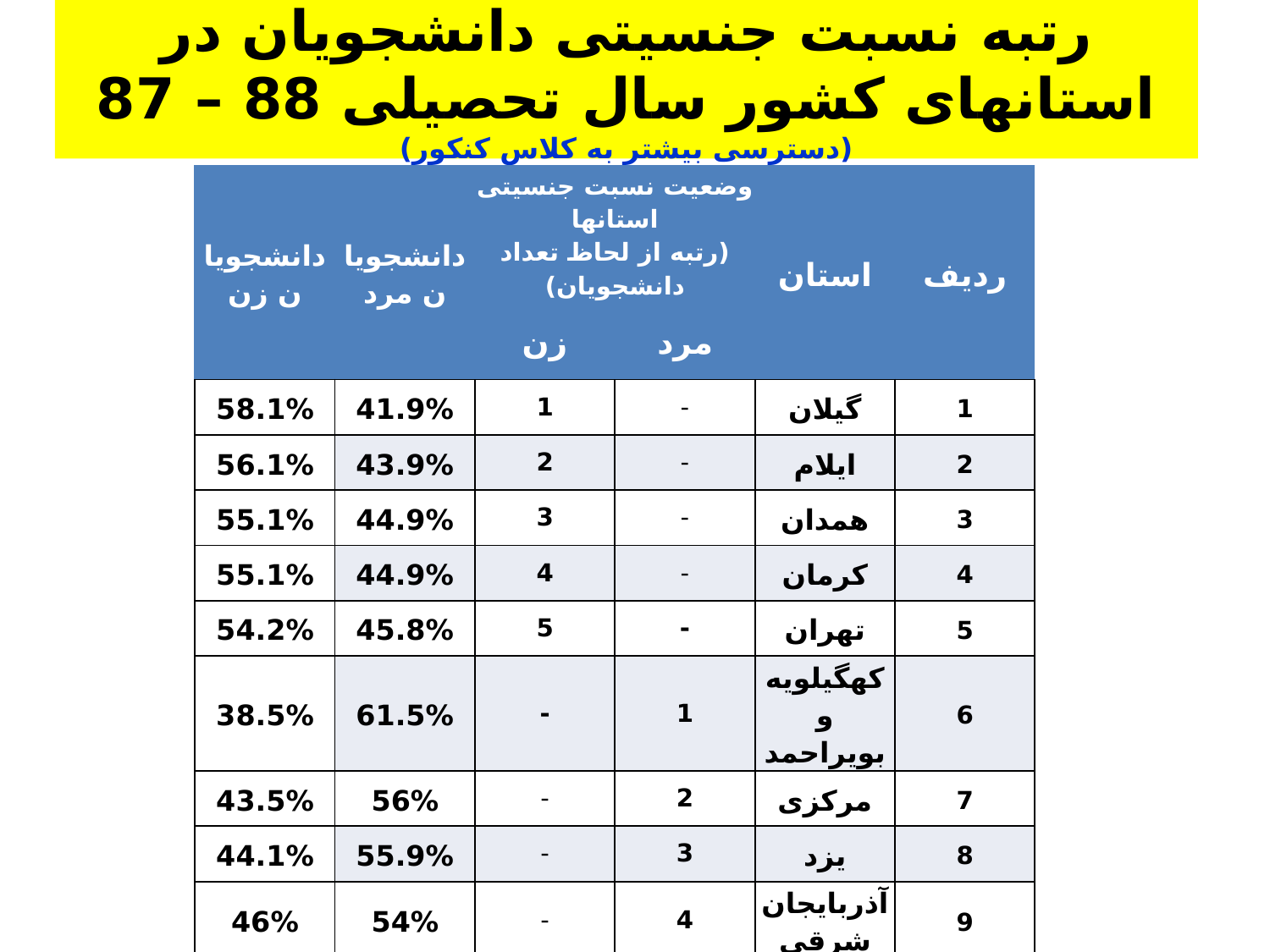

# رتبه نسبت جنسیتی دانشجویان در استانهای کشور سال تحصیلی 88 – 87 (دسترسی بیشتر به کلاس کنکور)
| دانشجویان زن | دانشجویان مرد | وضعیت نسبت جنسیتی استانها (رتبه از لحاظ تعداد دانشجویان) |  | استان | ردیف |
| --- | --- | --- | --- | --- | --- |
|  |  | زن | مرد |  |  |
| 58.1% | 41.9% | 1 | - | گیلان | 1 |
| 56.1% | 43.9% | 2 | - | ایلام | 2 |
| 55.1% | 44.9% | 3 | - | همدان | 3 |
| 55.1% | 44.9% | 4 | - | کرمان | 4 |
| 54.2% | 45.8% | 5 | - | تهران | 5 |
| 38.5% | 61.5% | - | 1 | کهگیلویه و بویراحمد | 6 |
| 43.5% | 56% | - | 2 | مرکزی | 7 |
| 44.1% | 55.9% | - | 3 | یزد | 8 |
| 46% | 54% | - | 4 | آذربایجان شرقی | 9 |
| 47.5% | 52.5% | - | 5 | سمنان | 10 |